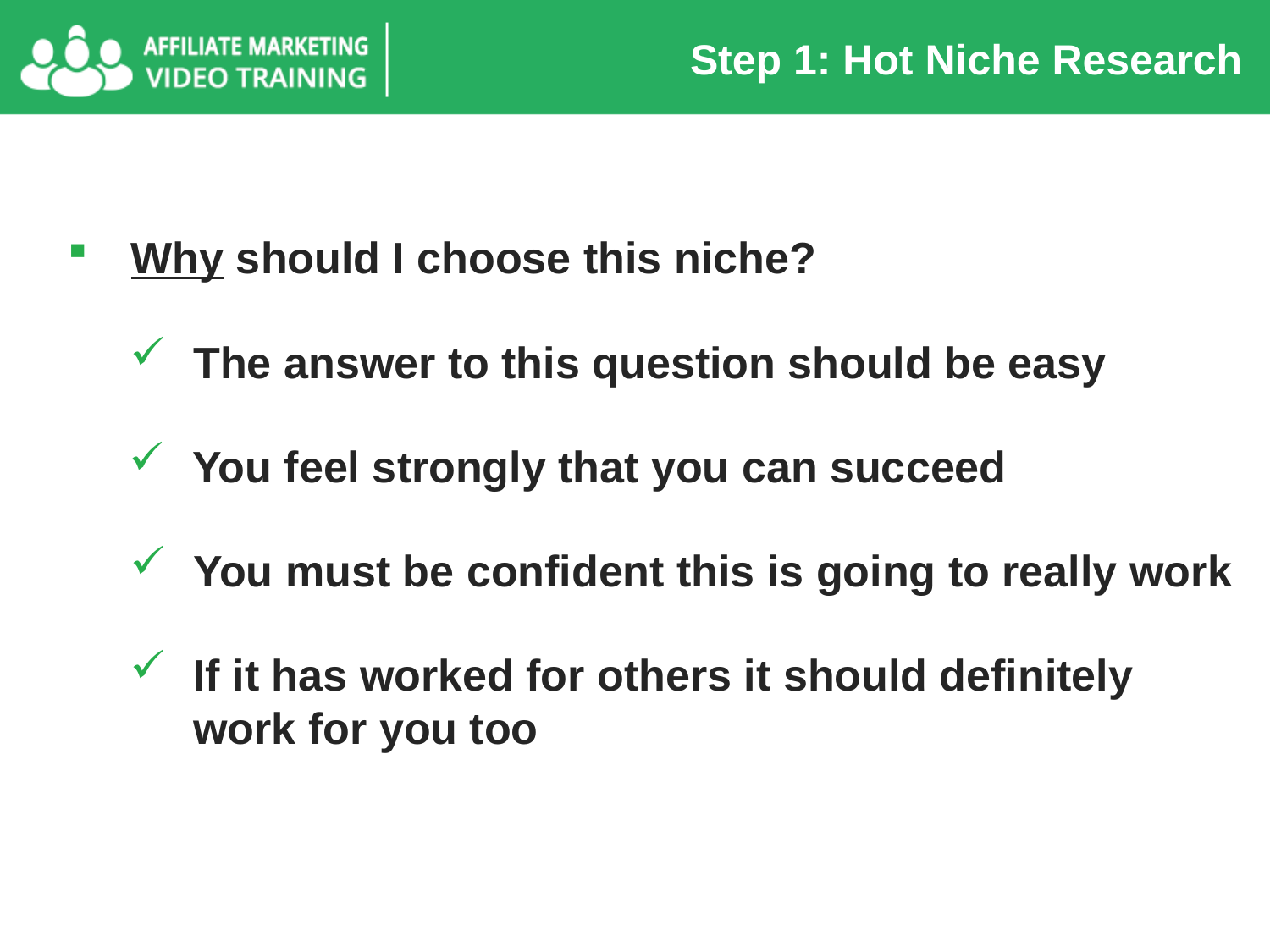

Step 1: Hot Niche Research
Why should I choose this niche?
The answer to this question should be easy
You feel strongly that you can succeed
You must be confident this is going to really work
If it has worked for others it should definitely work for you too